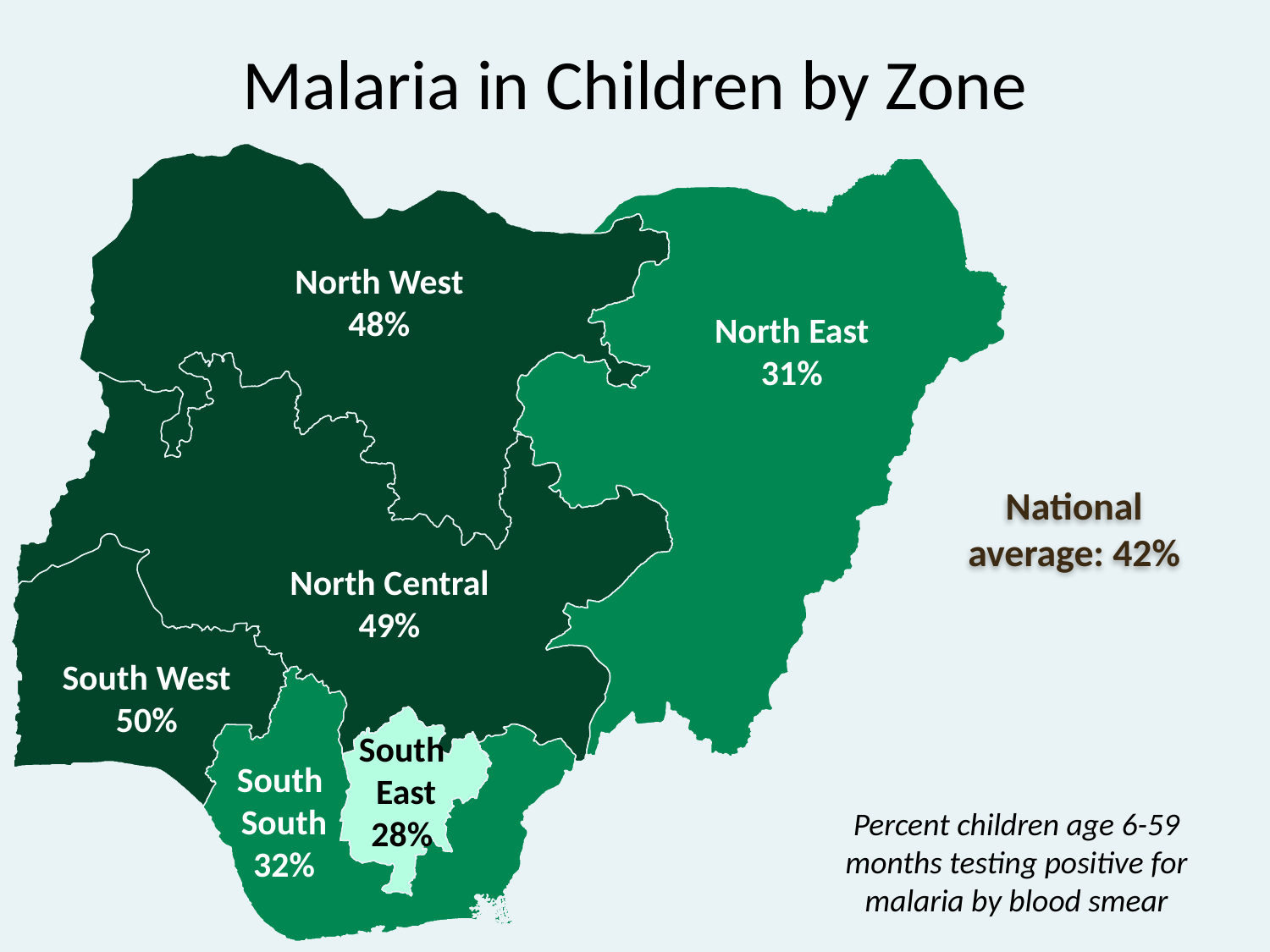

# Malaria in Children by Zone

North West
48%
North East
31%
National average: 42%
North Central
49%
South West
50%
South
 East
28%
South
South
32%
Percent children age 6-59 months testing positive for malaria by blood smear